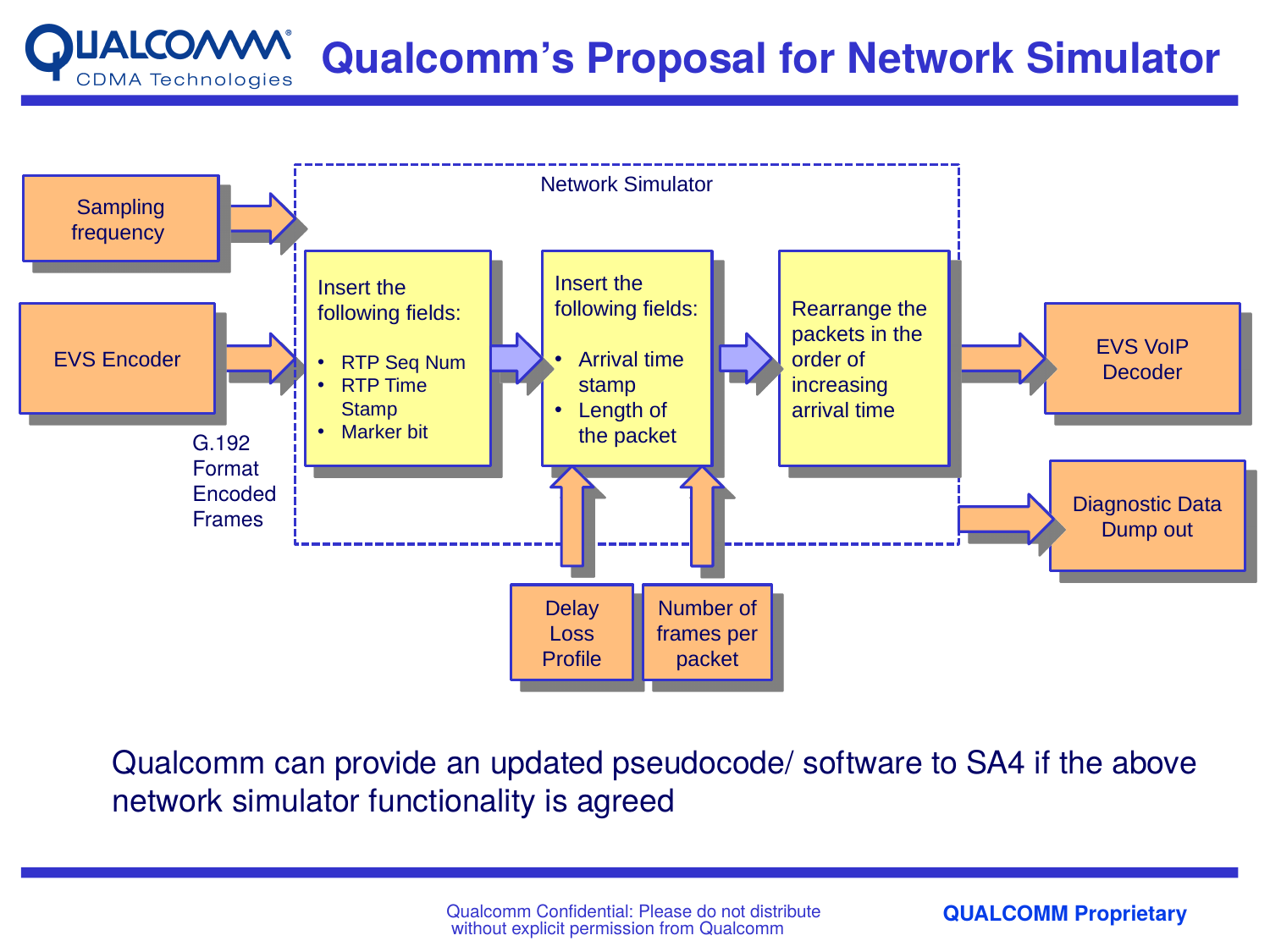

# Qualcomm’s Proposal for Network Simulator
Network Simulator
Sampling frequency

Insert the following fields:

RTP Seq Num
RTP Time Stamp
Marker bit
Insert the following fields:

Arrival time stamp
Length of the packet
Rearrange the packets in the order of increasing arrival time
EVS Encoder
EVS VoIP Decoder

G.192 Format Encoded Frames
Diagnostic Data Dump out

Delay Loss Profile
Number of frames per packet
Qualcomm can provide an updated pseudocode/ software to SA4 if the above network simulator functionality is agreed
Qualcomm Confidential: Please do not distribute without explicit permission from Qualcomm